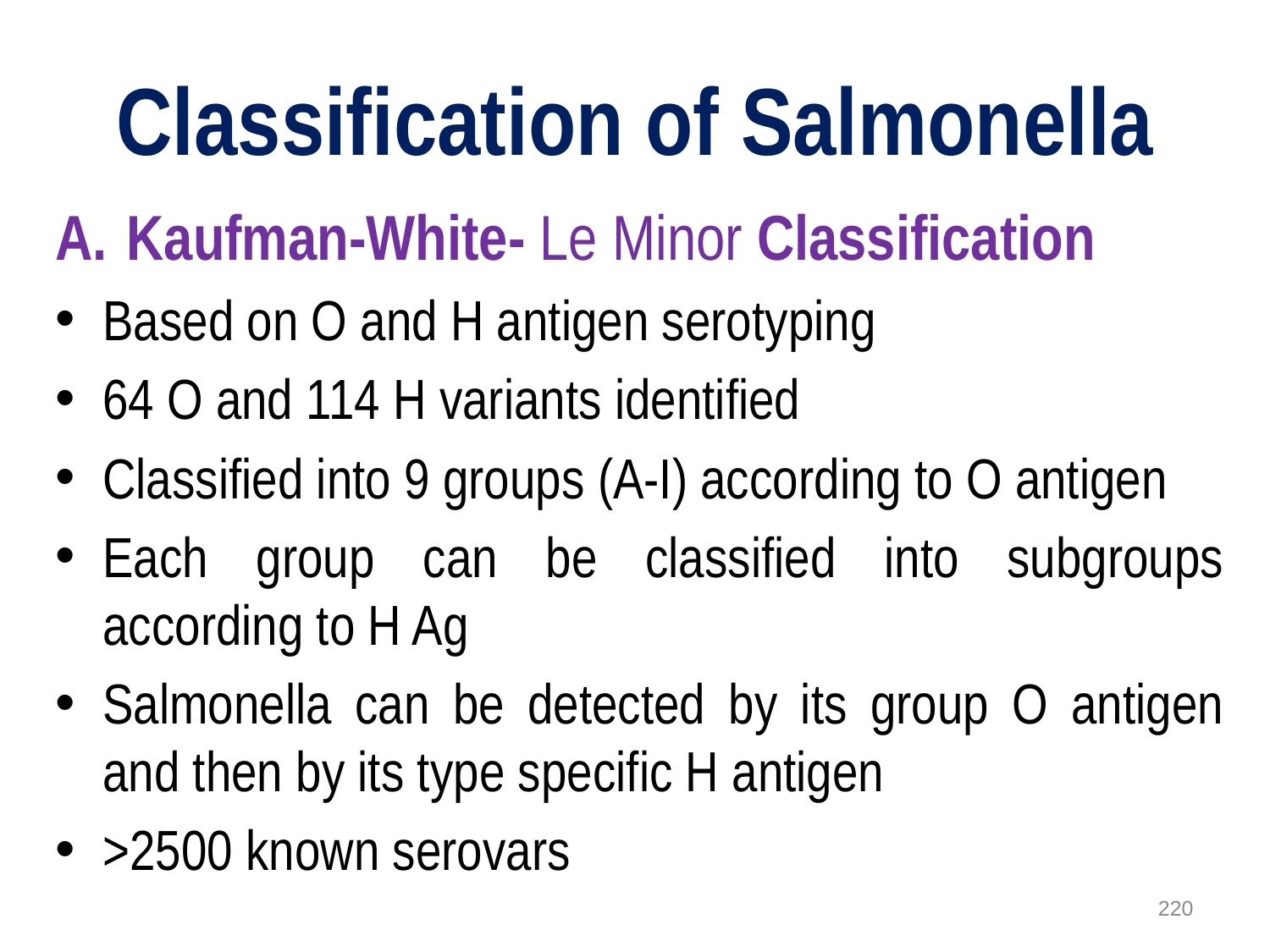

# Classification of Salmonella
Kaufman-White- Le Minor Classification
Based on O and H antigen serotyping
64 O and 114 H variants identified
Classified into 9 groups (A-I) according to O antigen
Each group can be classified into subgroups according to H Ag
Salmonella can be detected by its group O antigen and then by its type specific H antigen
>2500 known serovars

220